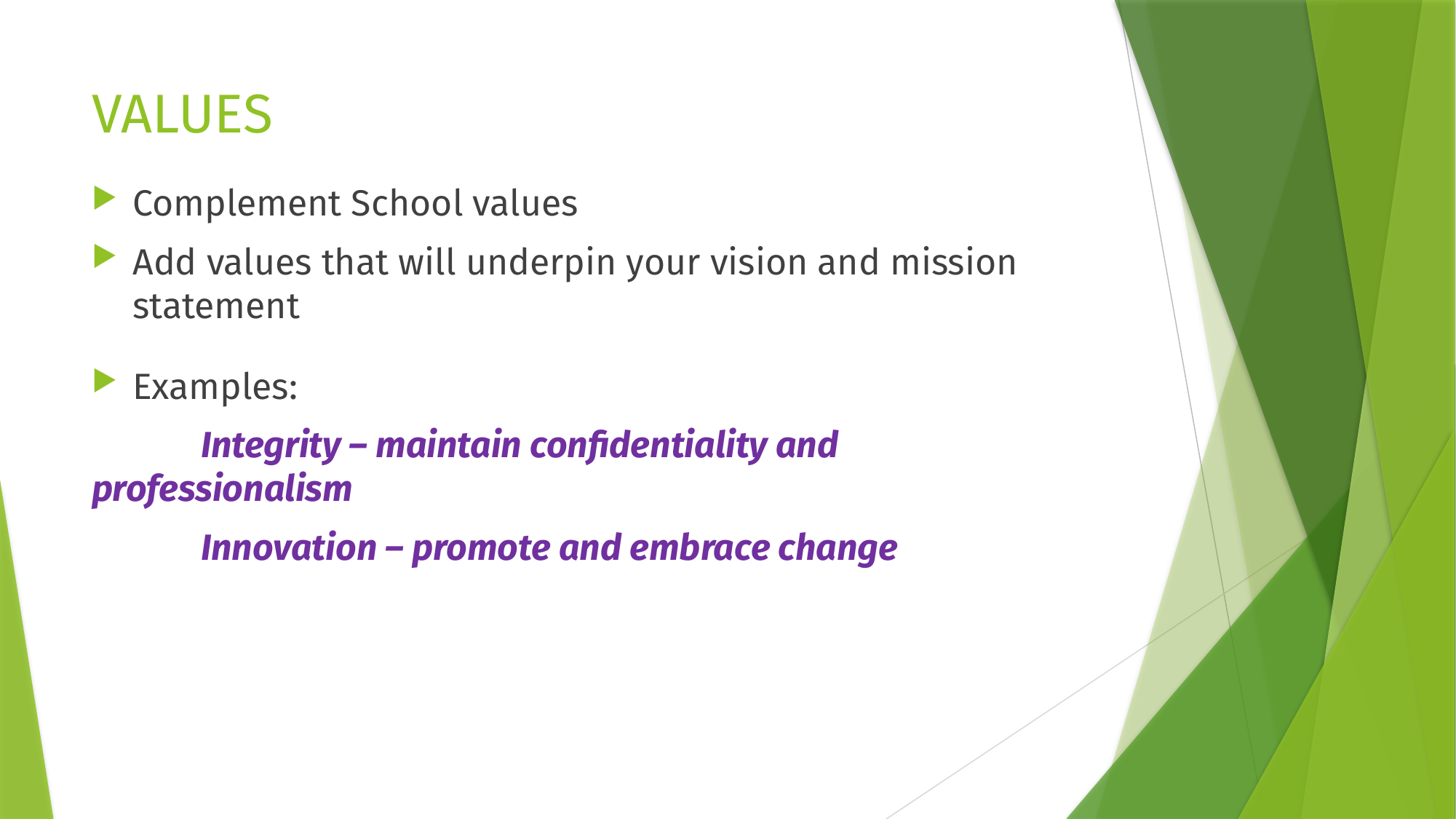

# VALUES
Complement School values
Add values that will underpin your vision and mission statement
Examples:
	Integrity – maintain confidentiality and 	professionalism
	Innovation – promote and embrace change